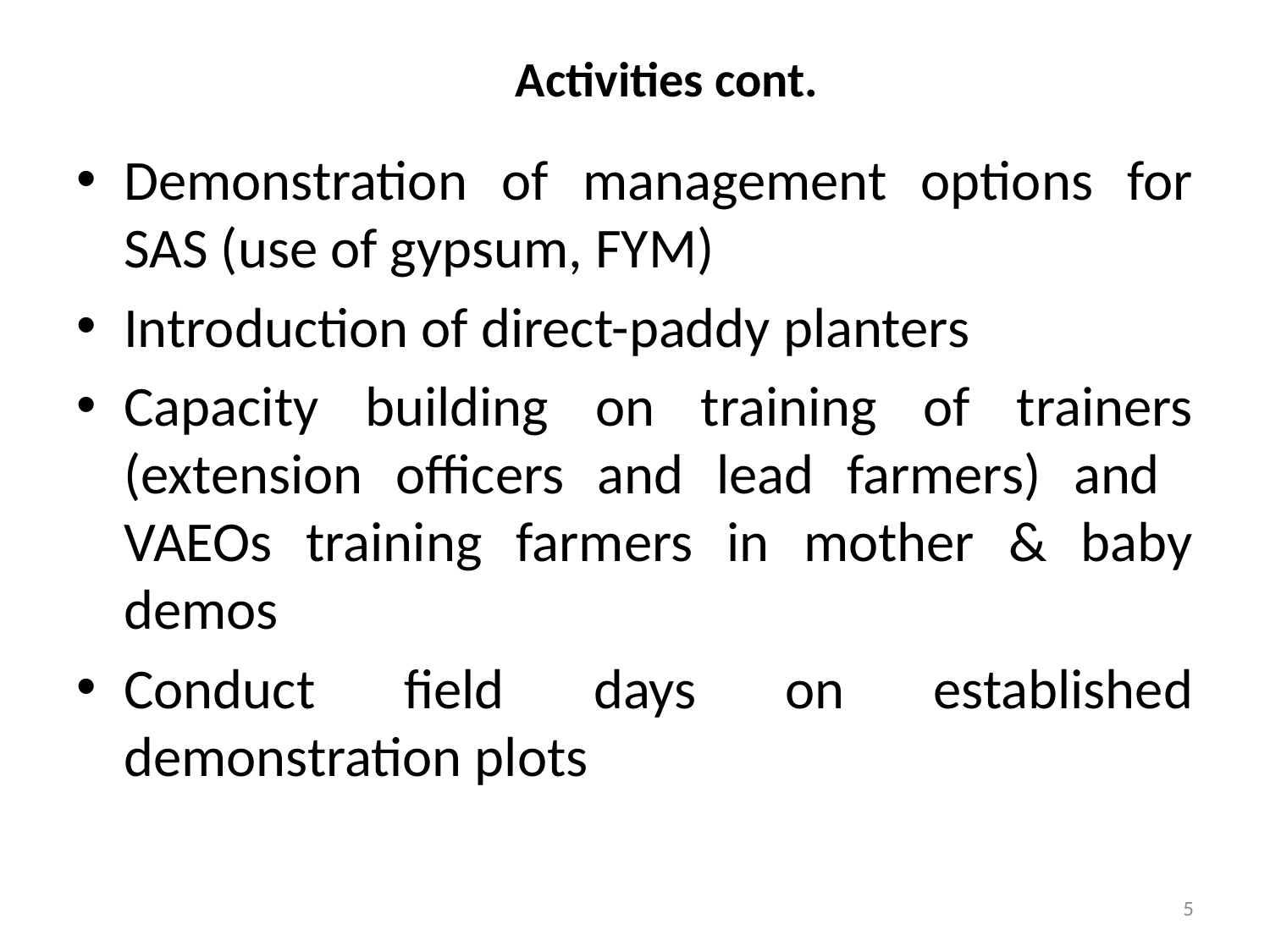

# Activities cont.
Demonstration of management options for SAS (use of gypsum, FYM)
Introduction of direct-paddy planters
Capacity building on training of trainers (extension officers and lead farmers) and  VAEOs training farmers in mother & baby demos
Conduct field days on established demonstration plots

5